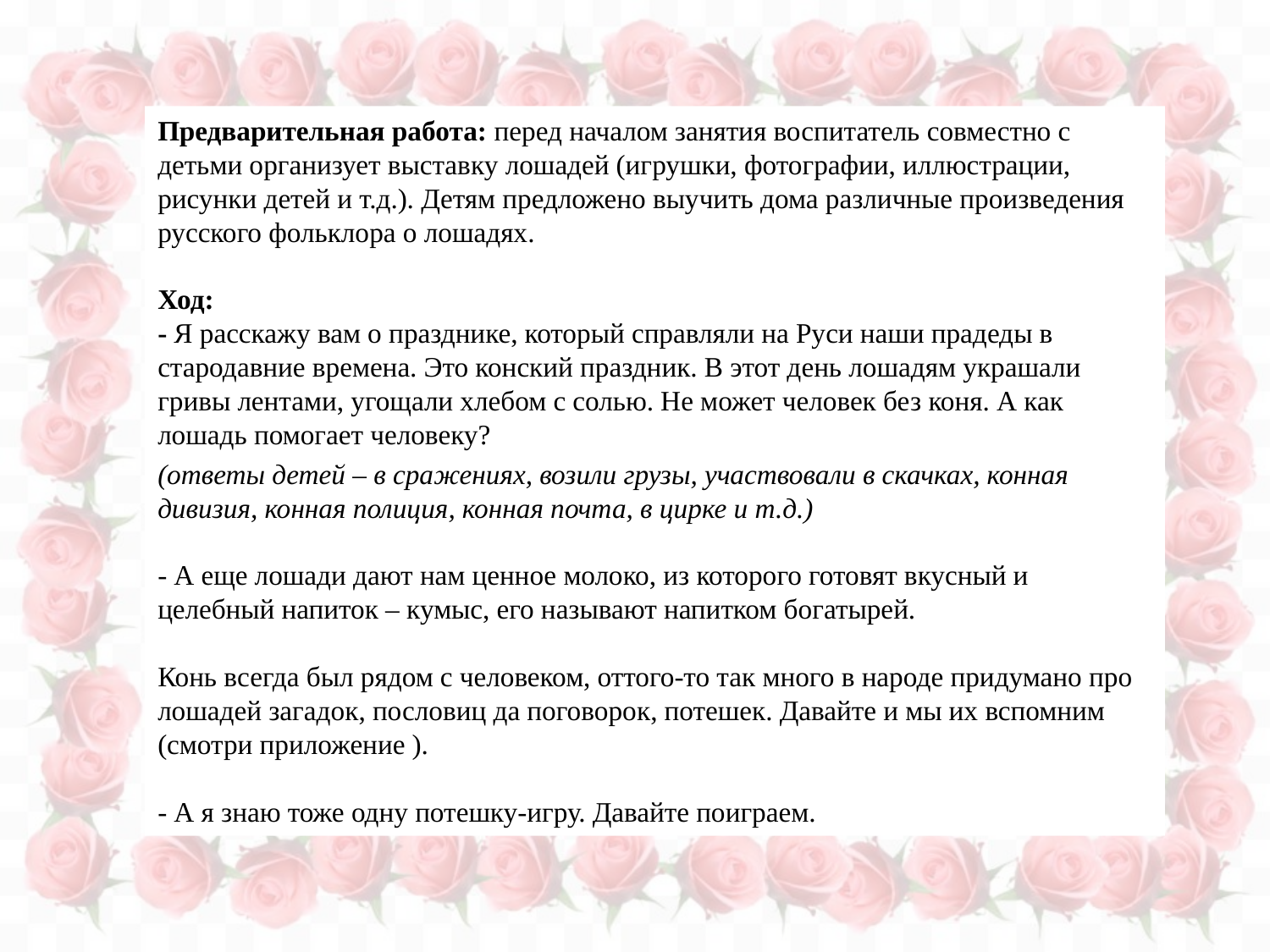

Предварительная работа: перед началом занятия воспитатель совместно с детьми организует выставку лошадей (игрушки, фотографии, иллюстрации, рисунки детей и т.д.). Детям предложено выучить дома различные произведения русского фольклора о лошадях.
Ход:
- Я расскажу вам о празднике, который справляли на Руси наши прадеды в стародавние времена. Это конский праздник. В этот день лошадям украшали гривы лентами, угощали хлебом с солью. Не может человек без коня. А как лошадь помогает человеку?
(ответы детей – в сражениях, возили грузы, участвовали в скачках, конная дивизия, конная полиция, конная почта, в цирке и т.д.)
- А еще лошади дают нам ценное молоко, из которого готовят вкусный и целебный напиток – кумыс, его называют напитком богатырей.
Конь всегда был рядом с человеком, оттого-то так много в народе придумано про лошадей загадок, пословиц да поговорок, потешек. Давайте и мы их вспомним (смотри приложение ).
- А я знаю тоже одну потешку-игру. Давайте поиграем.